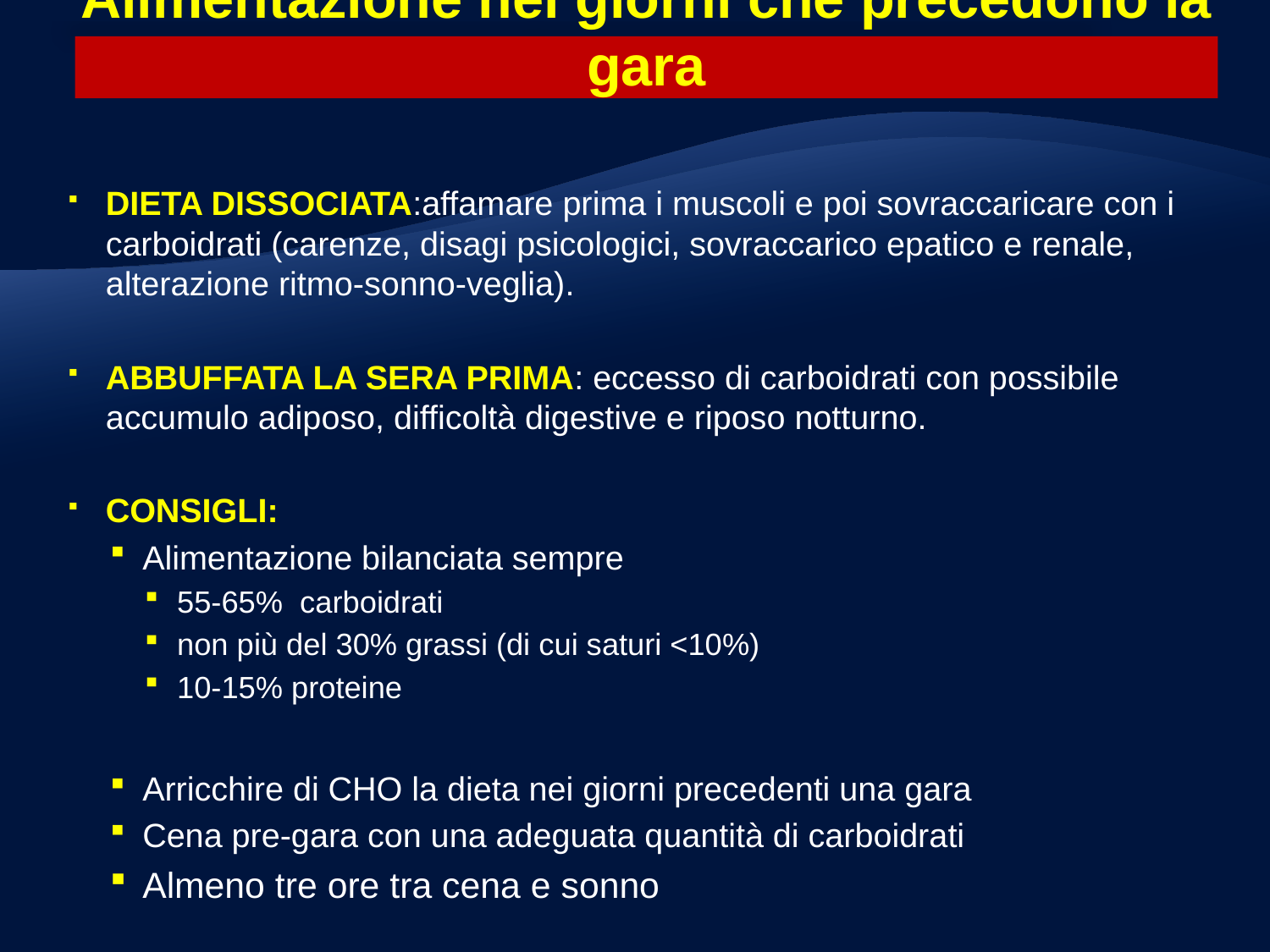

# Alimentazione nei giorni che precedono la gara
DIETA DISSOCIATA:affamare prima i muscoli e poi sovraccaricare con i carboidrati (carenze, disagi psicologici, sovraccarico epatico e renale, alterazione ritmo-sonno-veglia).

ABBUFFATA LA SERA PRIMA: eccesso di carboidrati con possibile accumulo adiposo, difficoltà digestive e riposo notturno.

CONSIGLI:
Alimentazione bilanciata sempre
55-65%  carboidrati
non più del 30% grassi (di cui saturi <10%)
10-15% proteine

Arricchire di CHO la dieta nei giorni precedenti una gara
Cena pre-gara con una adeguata quantità di carboidrati
Almeno tre ore tra cena e sonno